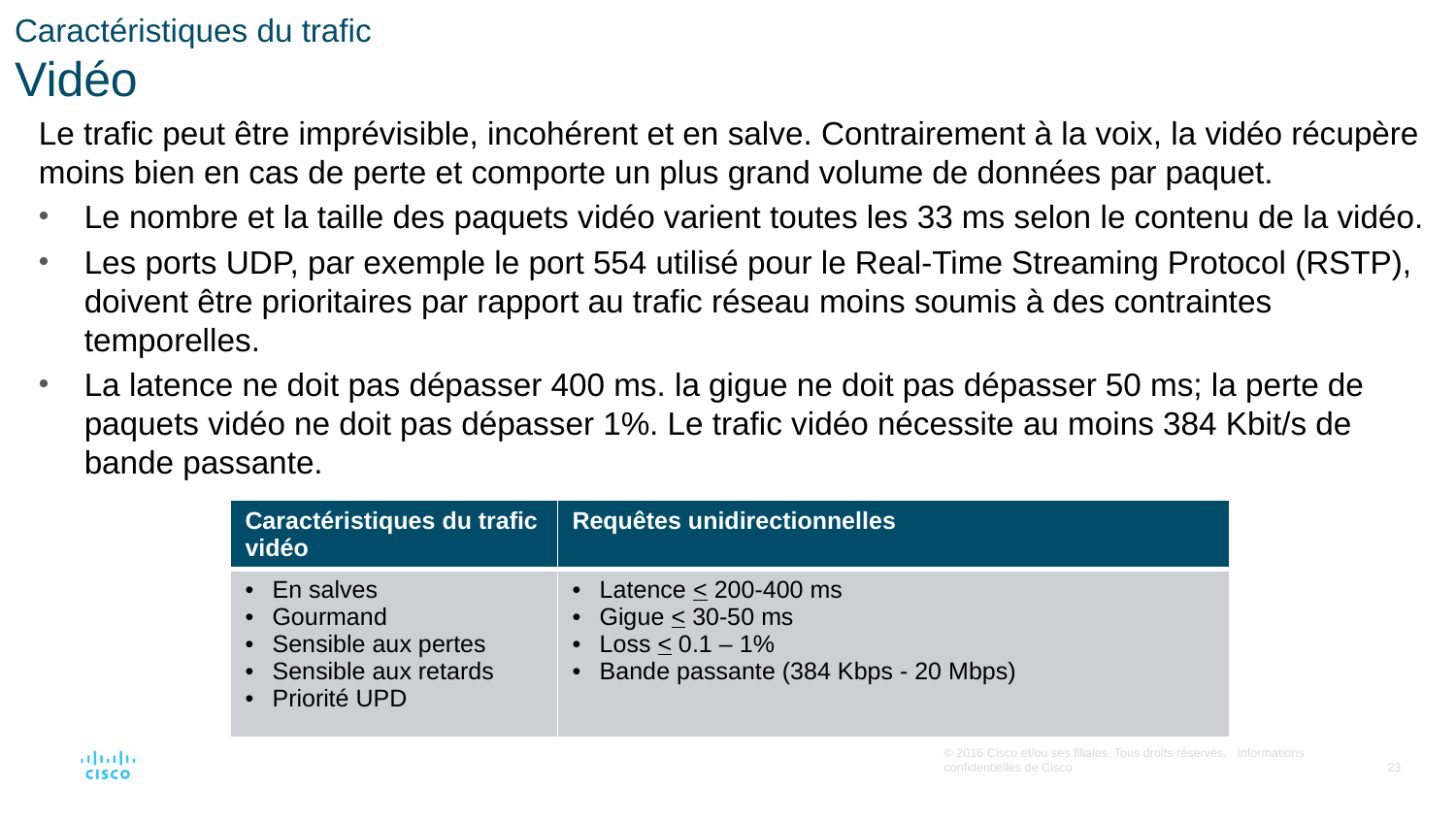

# Caractéristiques du trafic Vidéo
Le trafic peut être imprévisible, incohérent et en salve. Contrairement à la voix, la vidéo récupère moins bien en cas de perte et comporte un plus grand volume de données par paquet.
Le nombre et la taille des paquets vidéo varient toutes les 33 ms selon le contenu de la vidéo.
Les ports UDP, par exemple le port 554 utilisé pour le Real-Time Streaming Protocol (RSTP), doivent être prioritaires par rapport au trafic réseau moins soumis à des contraintes temporelles.
La latence ne doit pas dépasser 400 ms. la gigue ne doit pas dépasser 50 ms; la perte de paquets vidéo ne doit pas dépasser 1%. Le trafic vidéo nécessite au moins 384 Kbit/s de bande passante.
| Caractéristiques du trafic vidéo | Requêtes unidirectionnelles |
| --- | --- |
| En salves Gourmand Sensible aux pertes Sensible aux retards Priorité UPD | Latence < 200-400 ms Gigue < 30-50 ms Loss < 0.1 – 1% Bande passante (384 Kbps - 20 Mbps) |